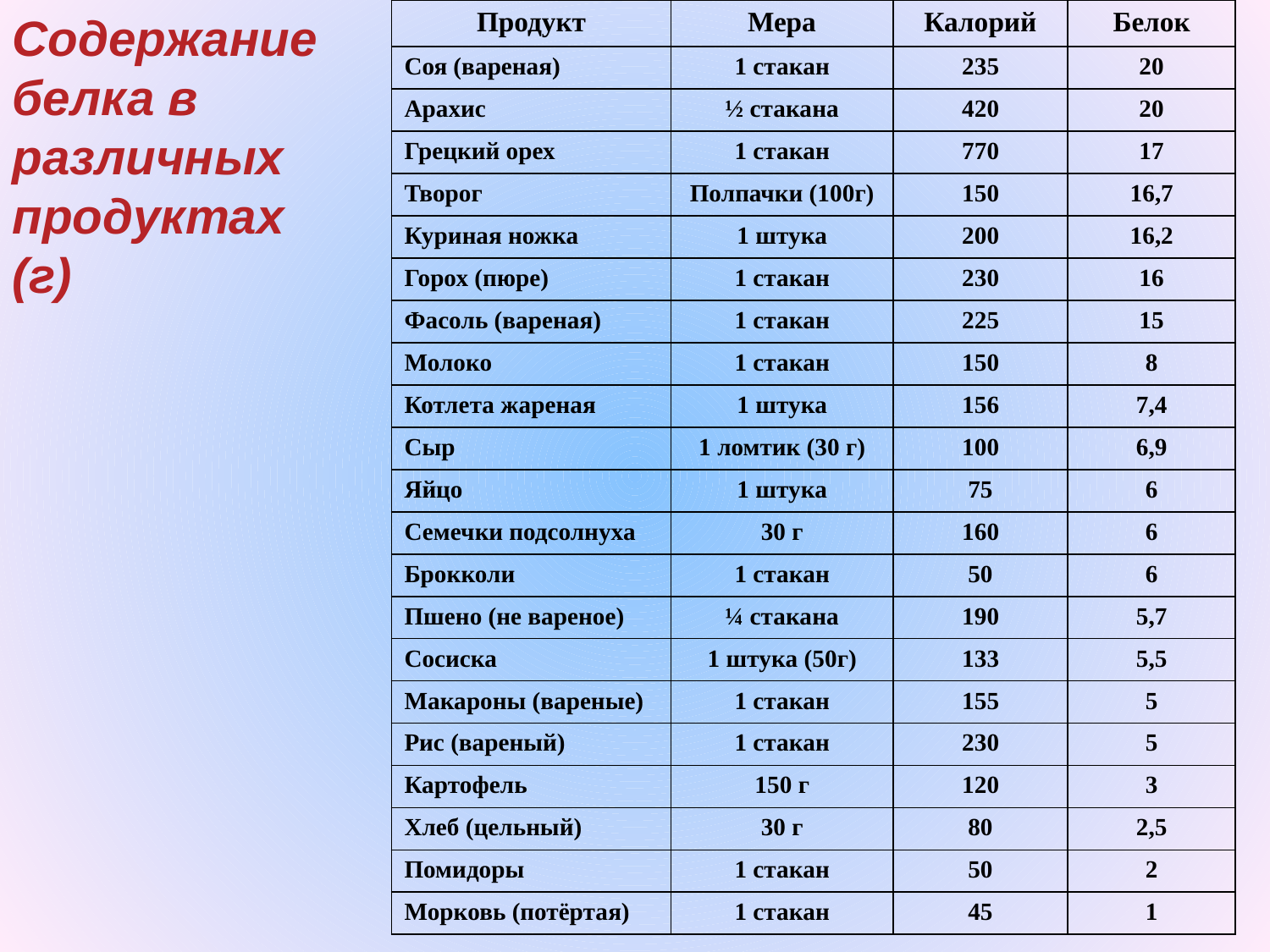

| Продукт | Мера | Калорий | Белок |
| --- | --- | --- | --- |
| Соя (вареная) | 1 стакан | 235 | 20 |
| Арахис | ½ стакана | 420 | 20 |
| Грецкий орех | 1 стакан | 770 | 17 |
| Творог | Полпачки (100г) | 150 | 16,7 |
| Куриная ножка | 1 штука | 200 | 16,2 |
| Горох (пюре) | 1 стакан | 230 | 16 |
| Фасоль (вареная) | 1 стакан | 225 | 15 |
| Молоко | 1 стакан | 150 | 8 |
| Котлета жареная | 1 штука | 156 | 7,4 |
| Сыр | 1 ломтик (30 г) | 100 | 6,9 |
| Яйцо | 1 штука | 75 | 6 |
| Семечки подсолнуха | 30 г | 160 | 6 |
| Брокколи | 1 стакан | 50 | 6 |
| Пшено (не вареное) | ¼ стакана | 190 | 5,7 |
| Сосиска | 1 штука (50г) | 133 | 5,5 |
| Макароны (вареные) | 1 стакан | 155 | 5 |
| Рис (вареный) | 1 стакан | 230 | 5 |
| Картофель | 150 г | 120 | 3 |
| Хлеб (цельный) | 30 г | 80 | 2,5 |
| Помидоры | 1 стакан | 50 | 2 |
| Морковь (потёртая) | 1 стакан | 45 | 1 |
Содержание белка в различных продуктах (г)